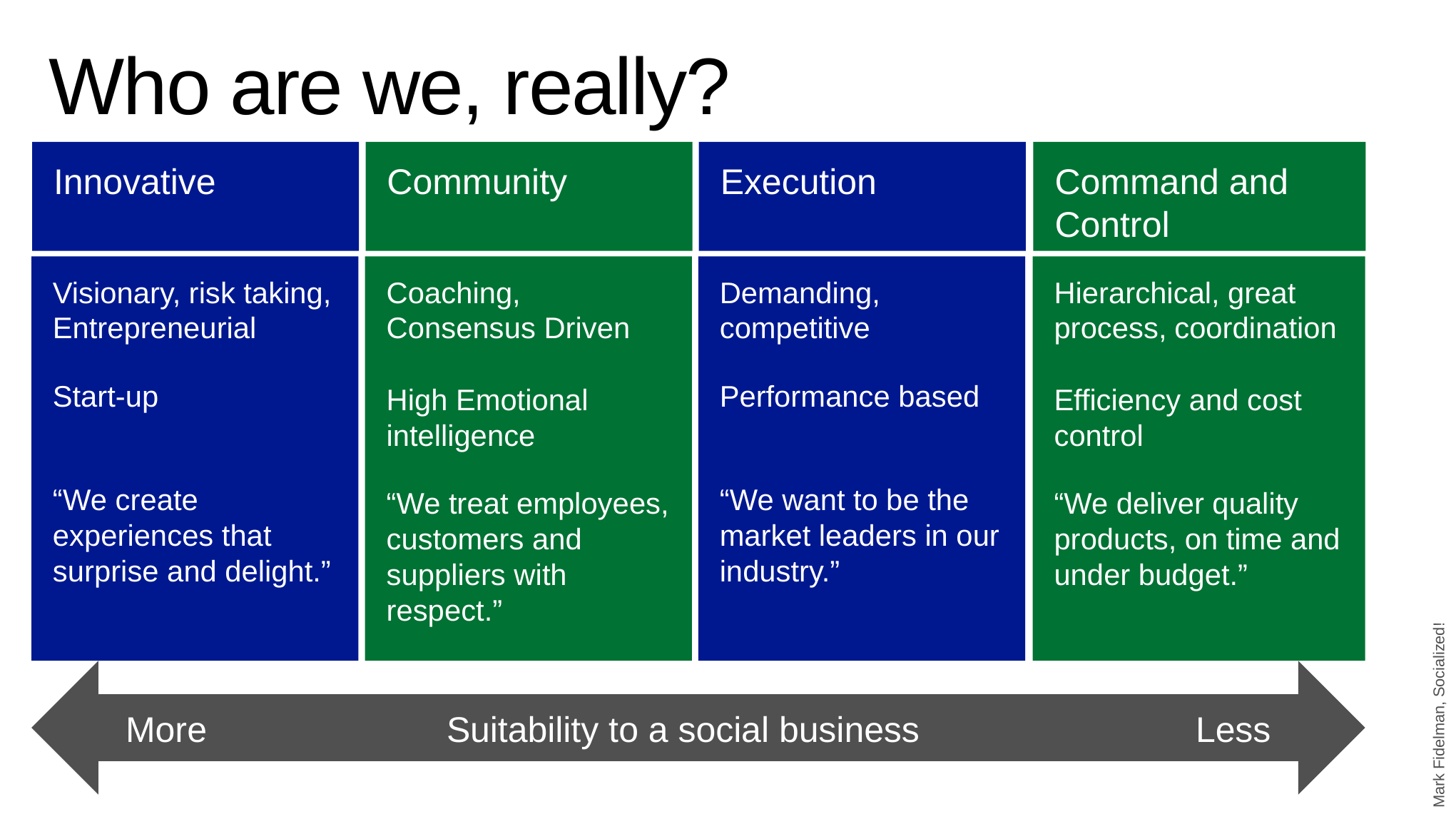

# Who are we, really?
Innovative
Community
Execution
Command and Control
Visionary, risk taking,
Entrepreneurial

Start-up

“We create experiences that surprise and delight.”
Coaching, Consensus Driven

High Emotional intelligence

“We treat employees, customers and suppliers with respect.”
Demanding, competitive

Performance based

“We want to be the market leaders in our industry.”
Hierarchical, great process, coordination

Efficiency and cost control

“We deliver quality products, on time and under budget.”
Mark Fidelman, Socialized!
More			Suitability to a social business			Less